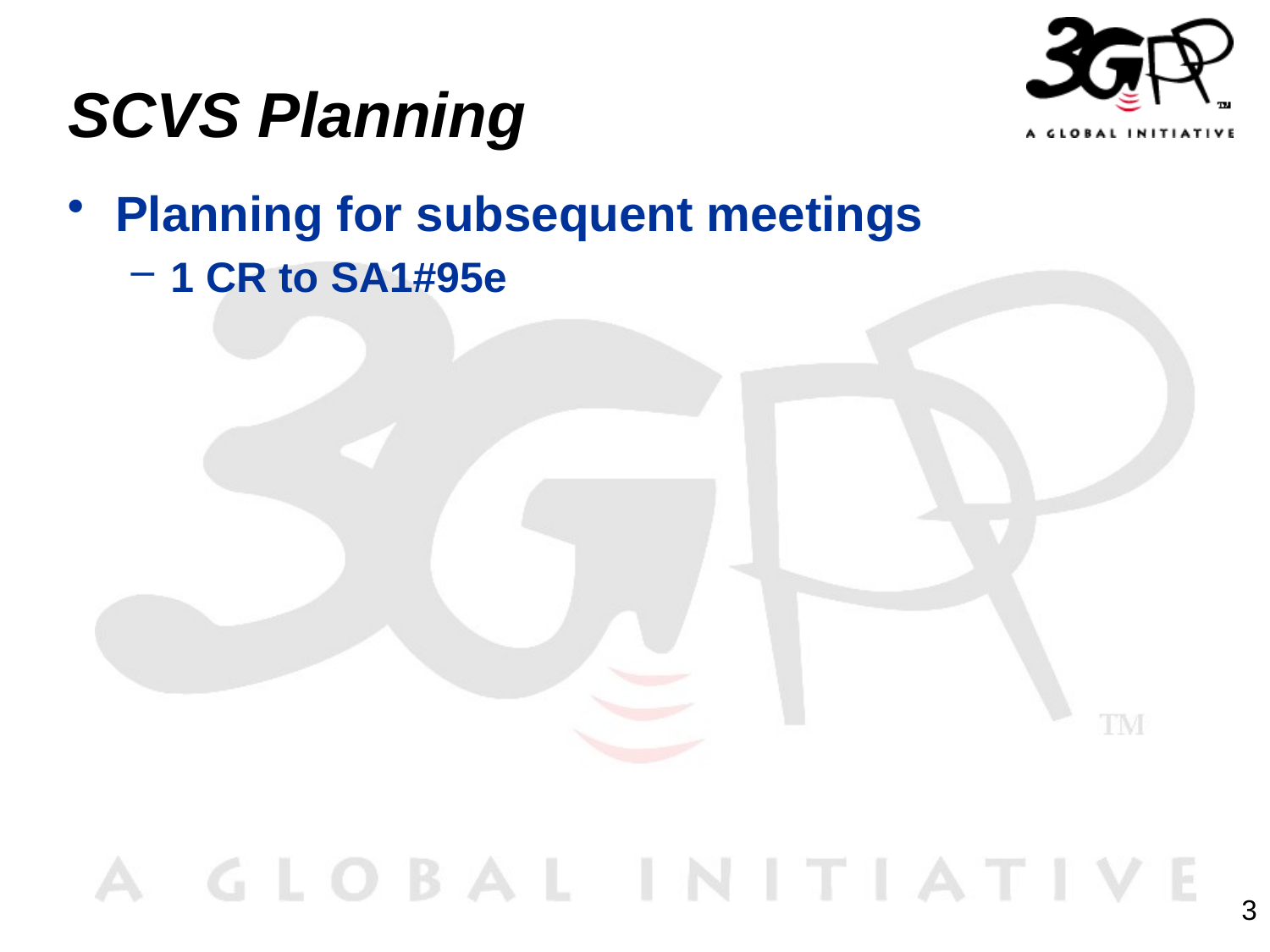

# SCVS Planning
Planning for subsequent meetings
1 CR to SA1#95e

3